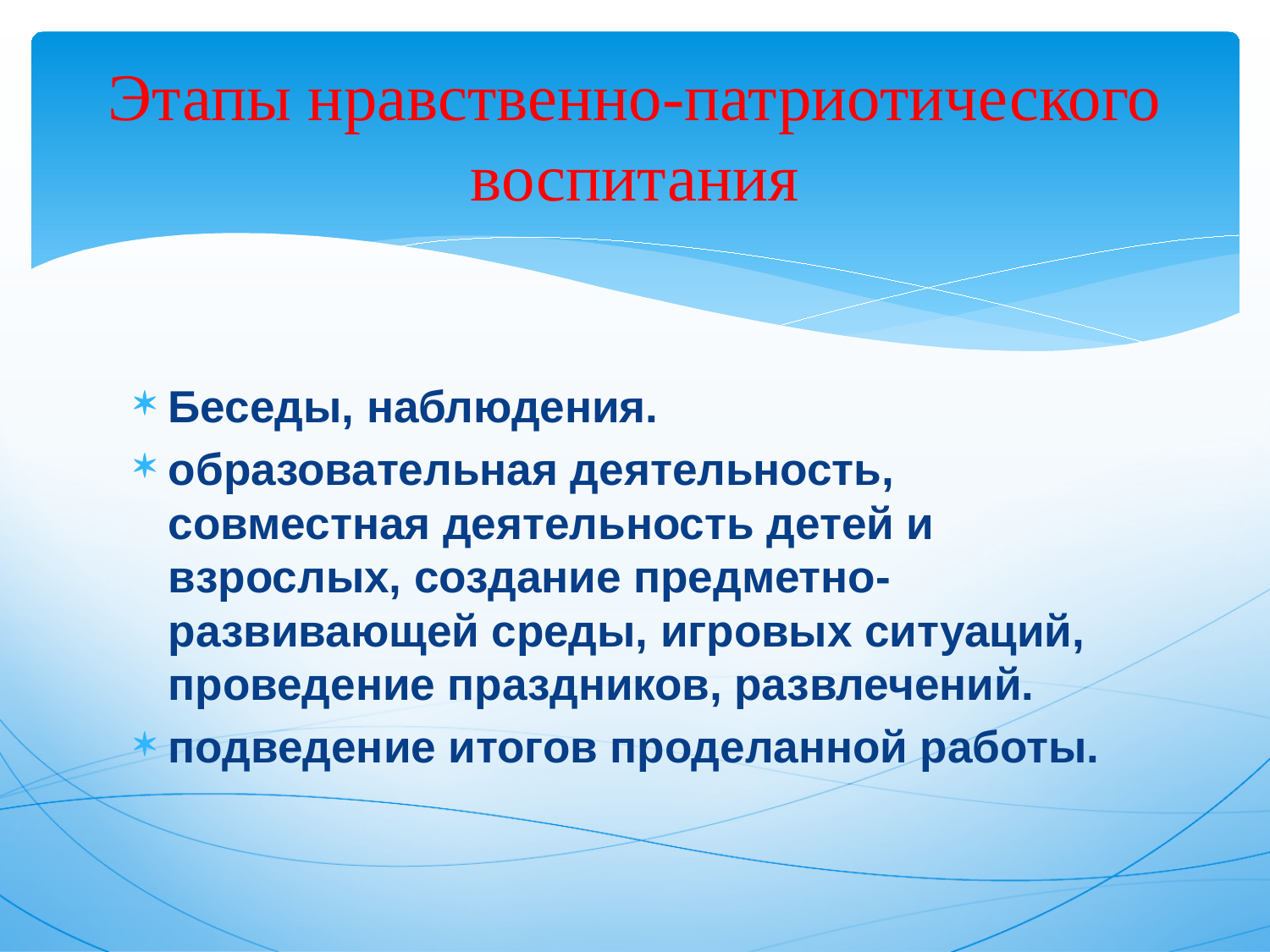

# Этапы нравственно-патриотического воспитания
Беседы, наблюдения.
образовательная деятельность, совместная деятельность детей и взрослых, создание предметно-развивающей среды, игровых ситуаций, проведение праздников, развлечений.
подведение итогов проделанной работы.